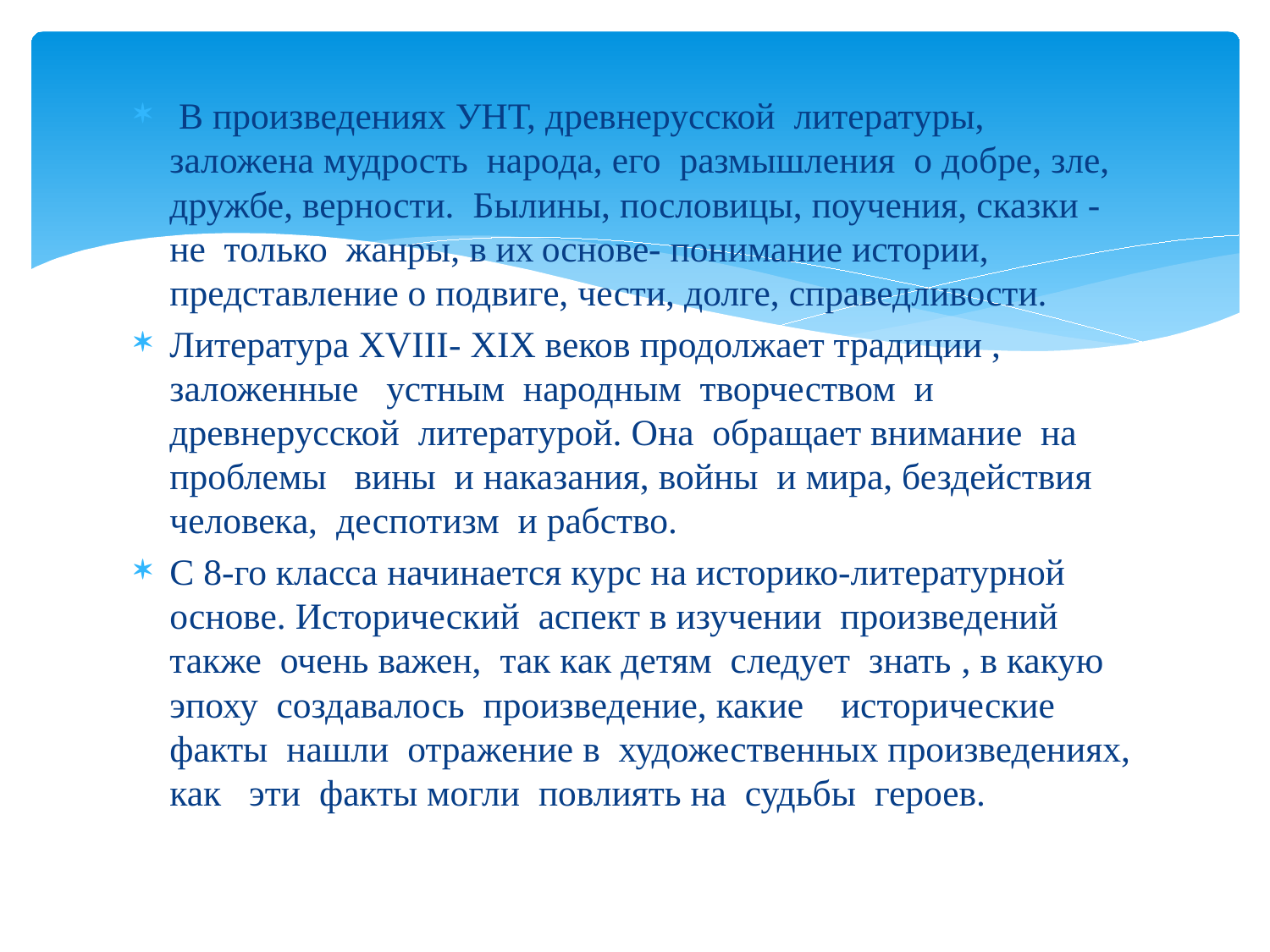

В произведениях УНТ, древнерусской  литературы, заложена мудрость  народа, его  размышления  о добре, зле, дружбе, верности.  Былины, пословицы, поучения, сказки - не  только  жанры, в их основе- понимание истории, представление о подвиге, чести, долге, справедливости.
Литература XVIII- XIX веков продолжает традиции , заложенные   устным  народным  творчеством  и  древнерусской  литературой. Она  обращает внимание  на  проблемы   вины  и наказания, войны  и мира, бездействия  человека,  деспотизм  и рабство.
С 8-го класса начинается курс на историко-литературной основе. Исторический  аспект в изучении  произведений  также  очень важен,  так как детям  следует  знать , в какую  эпоху  создавалось  произведение, какие    исторические факты  нашли  отражение в  художественных произведениях, как   эти  факты могли  повлиять на  судьбы  героев.